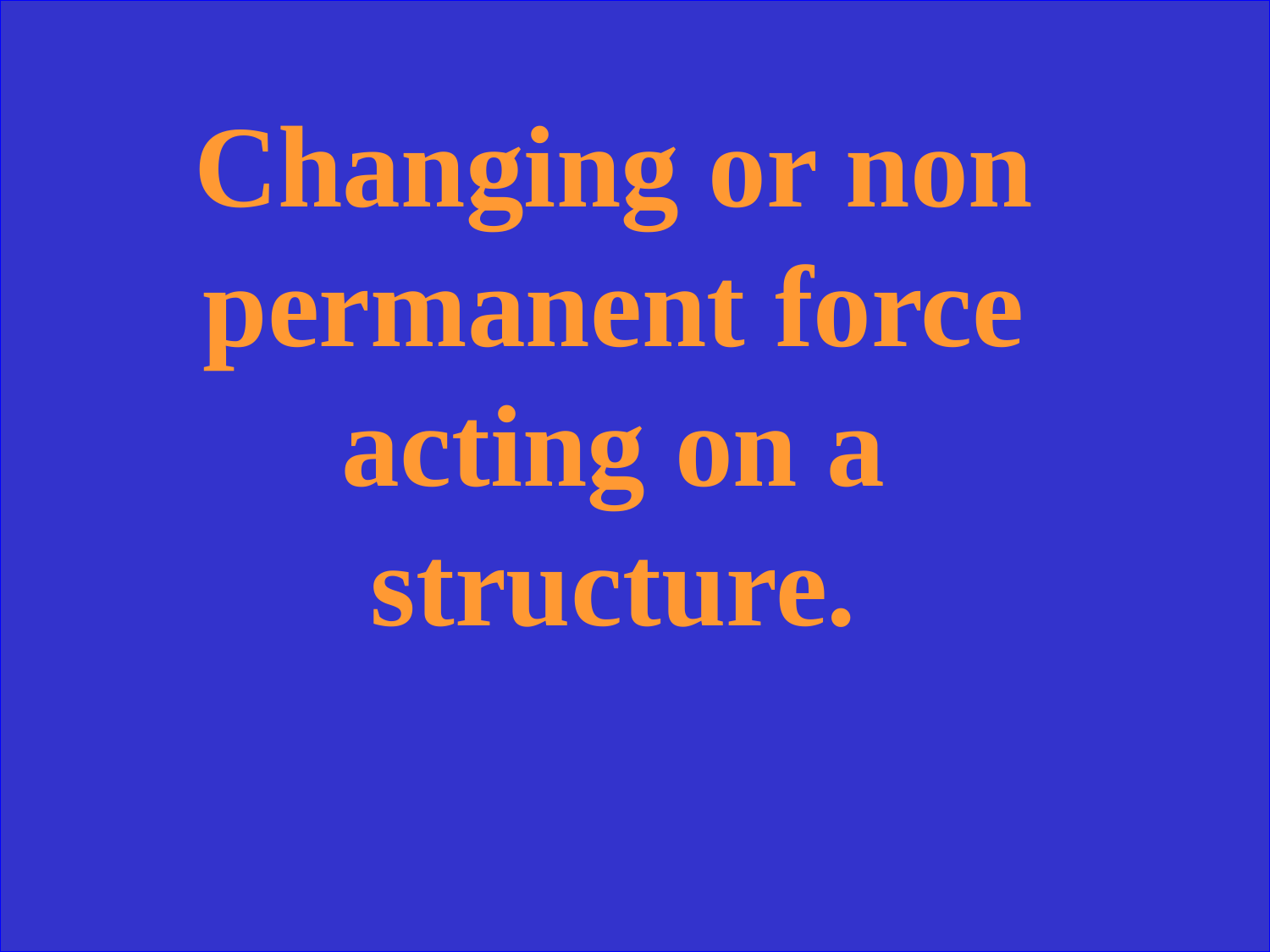

Changing or non permanent force acting on a structure.